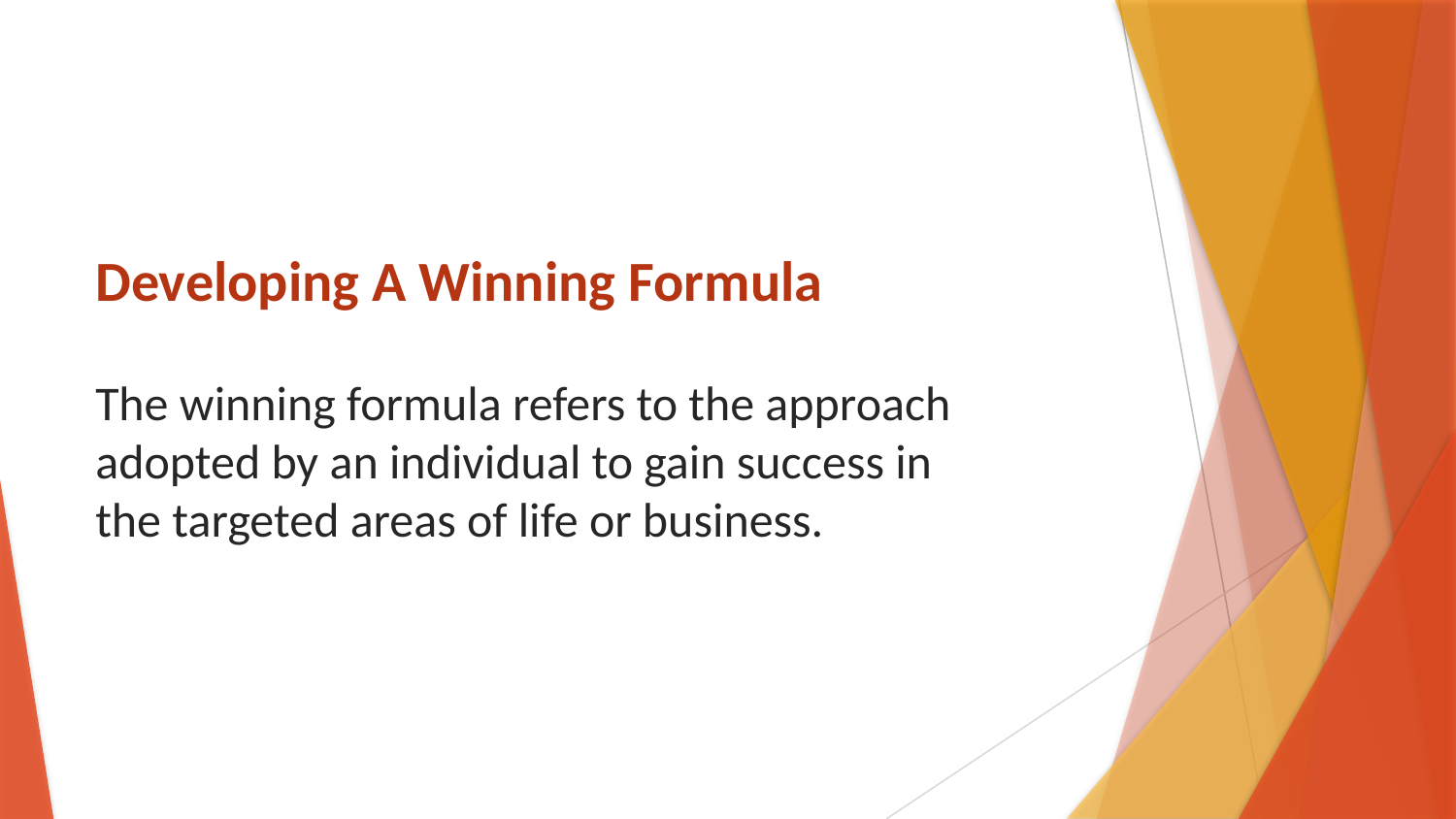

# Developing A Winning Formula
The winning formula refers to the approach adopted by an individual to gain success in the targeted areas of life or business.